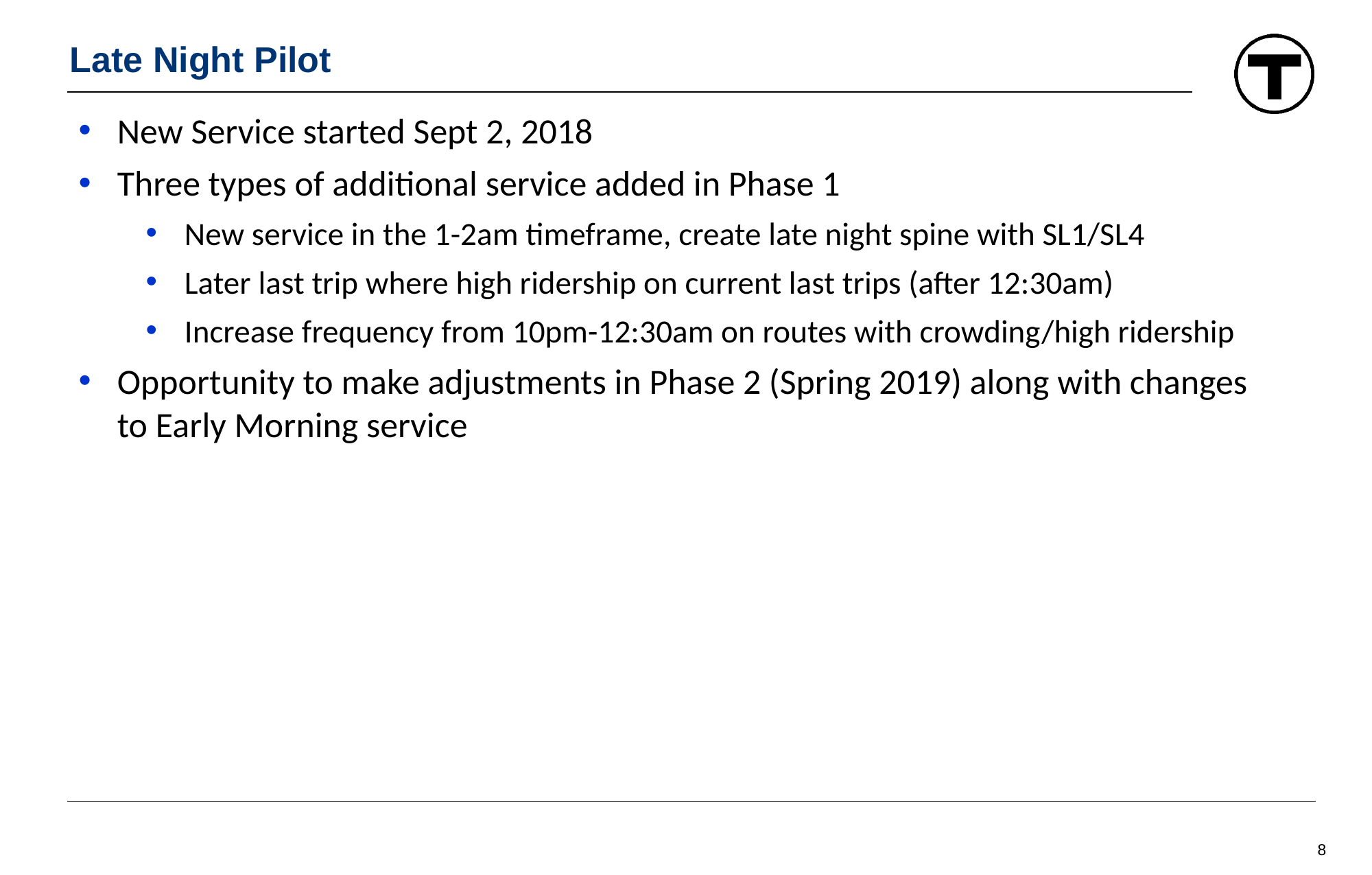

Late Night Pilot
New Service started Sept 2, 2018
Three types of additional service added in Phase 1
New service in the 1-2am timeframe, create late night spine with SL1/SL4
Later last trip where high ridership on current last trips (after 12:30am)
Increase frequency from 10pm-12:30am on routes with crowding/high ridership
Opportunity to make adjustments in Phase 2 (Spring 2019) along with changes to Early Morning service